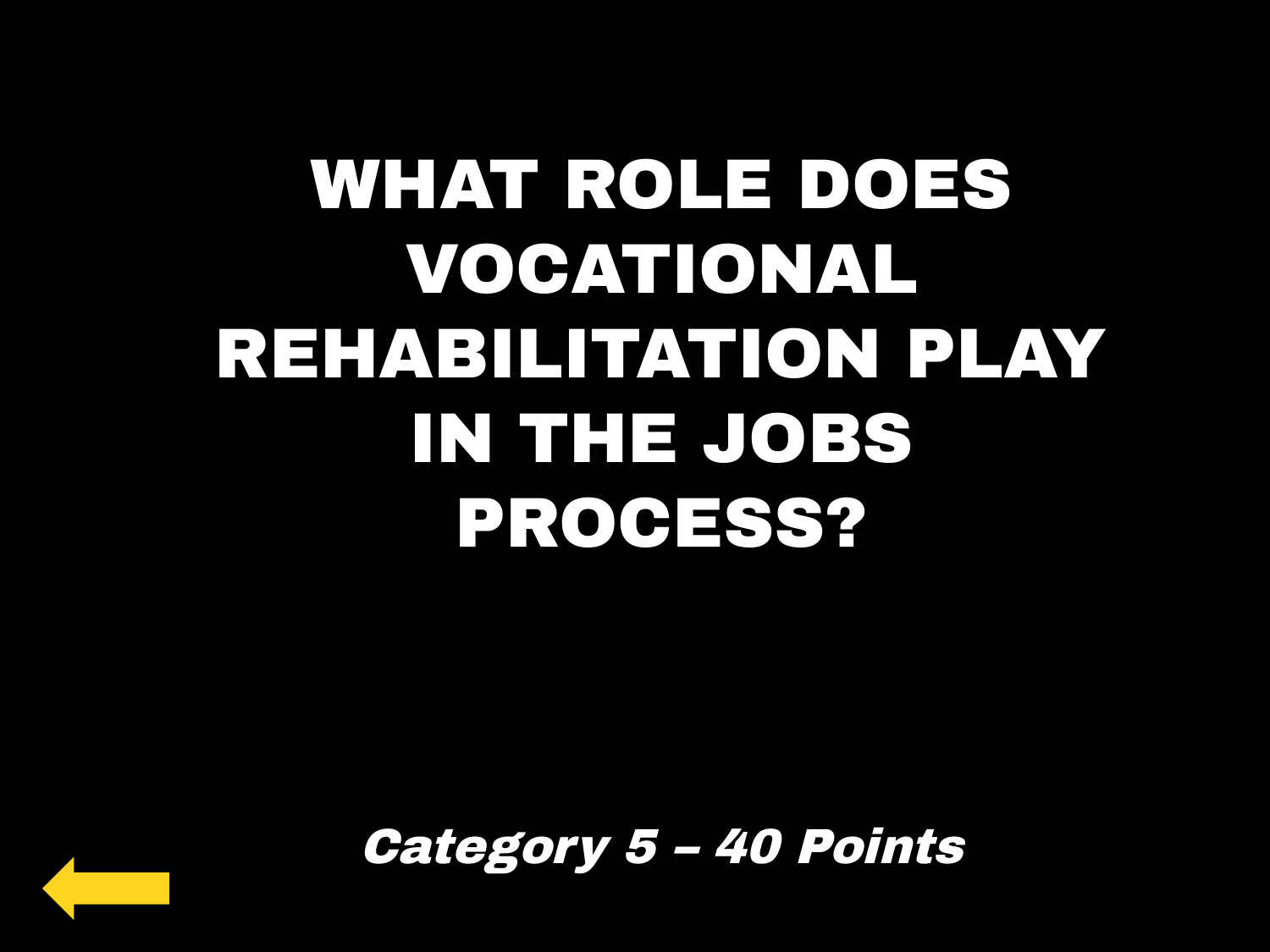

WHAT ROLE DOES VOCATIONAL REHABILITATION PLAY IN THE JOBS PROCESS?

Category 5 – 40 Points